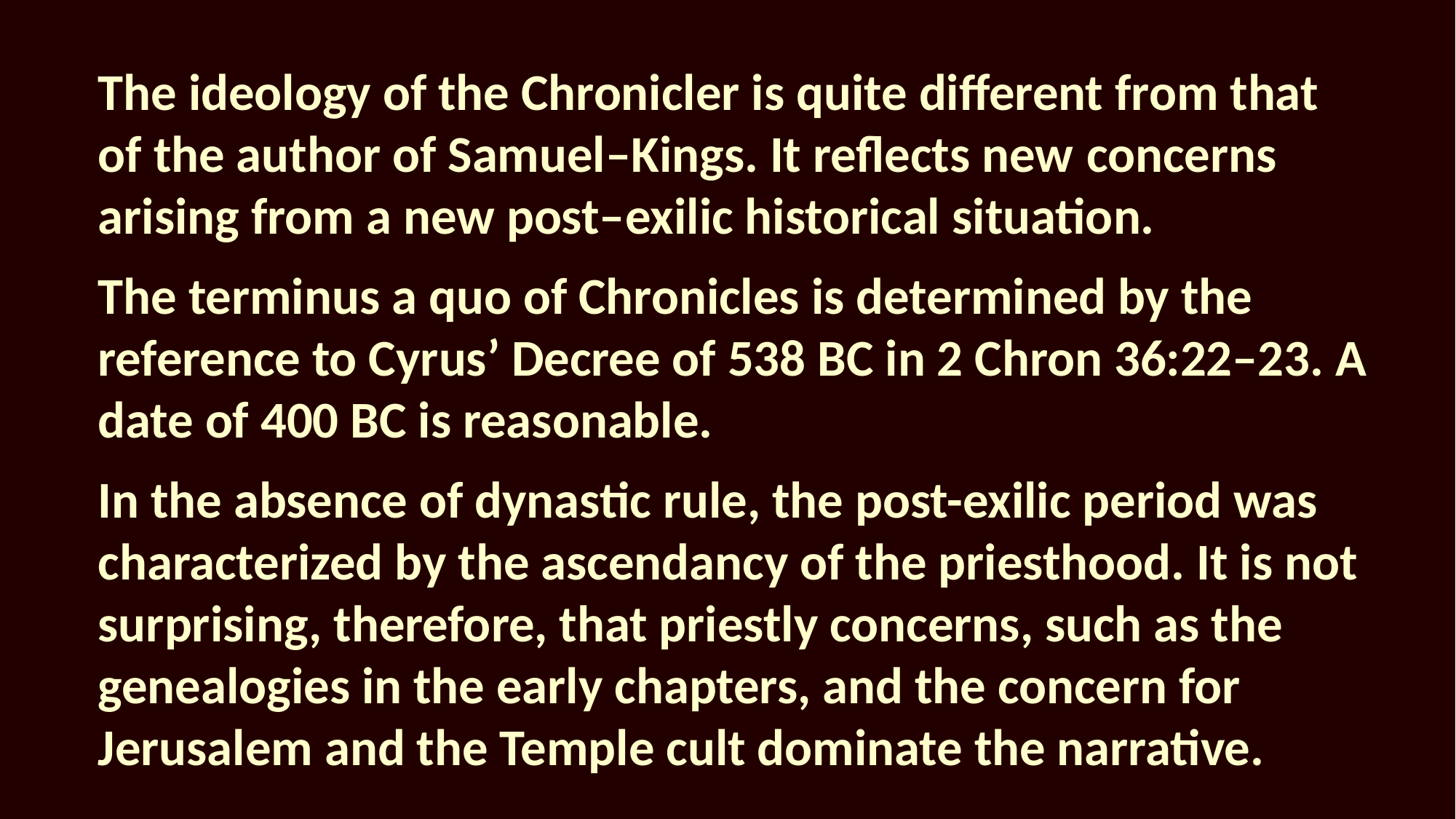

The ideology of the Chronicler is quite different from that of the author of Samuel–Kings. It reflects new concerns arising from a new post–exilic historical situation.
The terminus a quo of Chronicles is determined by the reference to Cyrus’ Decree of 538 BC in 2 Chron 36:22–23. A date of 400 BC is reasonable.
In the absence of dynastic rule, the post-exilic period was characterized by the ascendancy of the priesthood. It is not surprising, therefore, that priestly concerns, such as the genealogies in the early chapters, and the concern for Jerusalem and the Temple cult dominate the narrative.